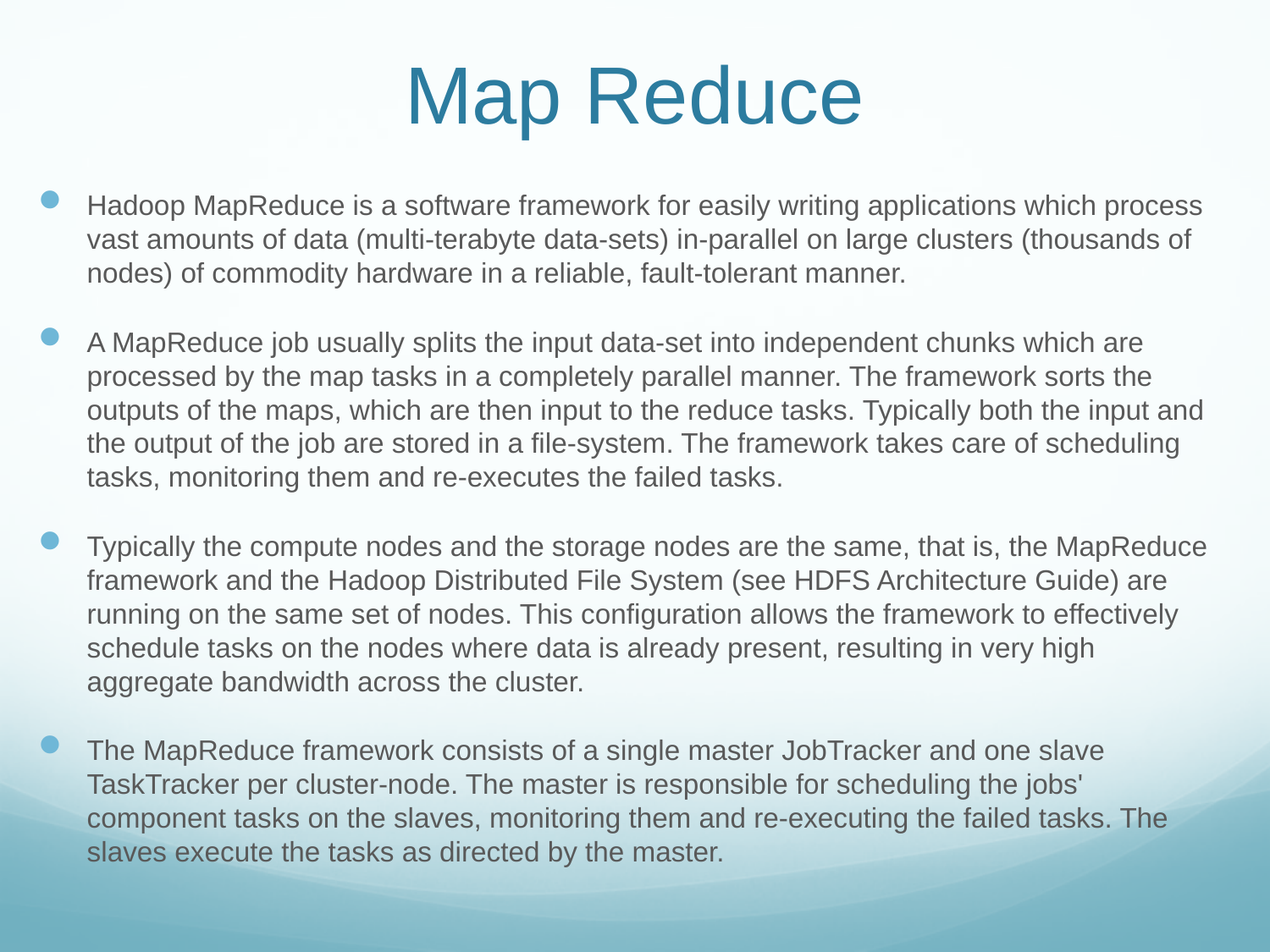

# Map Reduce
Hadoop MapReduce is a software framework for easily writing applications which process vast amounts of data (multi-terabyte data-sets) in-parallel on large clusters (thousands of nodes) of commodity hardware in a reliable, fault-tolerant manner.
A MapReduce job usually splits the input data-set into independent chunks which are processed by the map tasks in a completely parallel manner. The framework sorts the outputs of the maps, which are then input to the reduce tasks. Typically both the input and the output of the job are stored in a file-system. The framework takes care of scheduling tasks, monitoring them and re-executes the failed tasks.
Typically the compute nodes and the storage nodes are the same, that is, the MapReduce framework and the Hadoop Distributed File System (see HDFS Architecture Guide) are running on the same set of nodes. This configuration allows the framework to effectively schedule tasks on the nodes where data is already present, resulting in very high aggregate bandwidth across the cluster.
The MapReduce framework consists of a single master JobTracker and one slave TaskTracker per cluster-node. The master is responsible for scheduling the jobs' component tasks on the slaves, monitoring them and re-executing the failed tasks. The slaves execute the tasks as directed by the master.